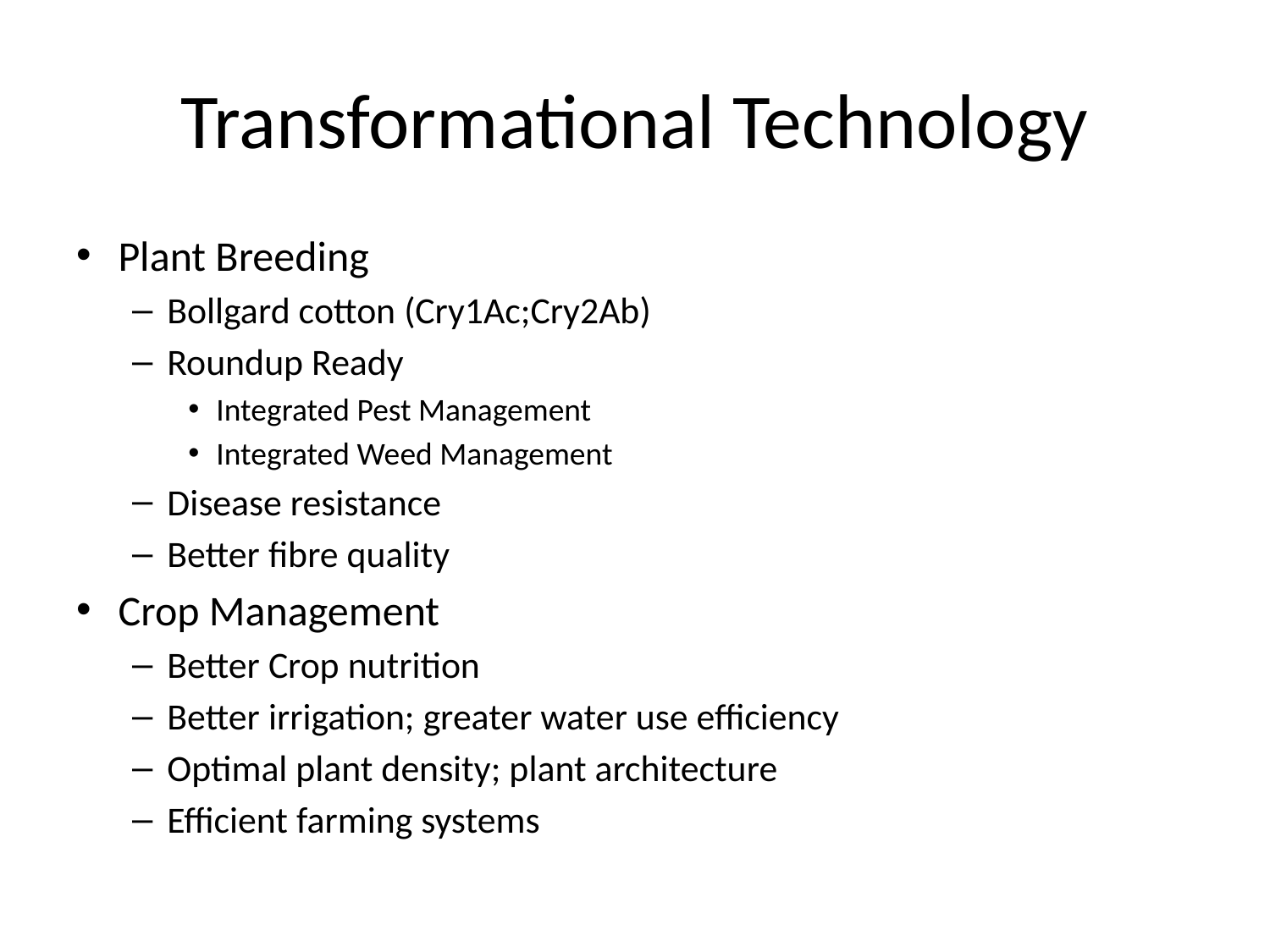

# Transformational Technology
Plant Breeding
Bollgard cotton (Cry1Ac;Cry2Ab)
Roundup Ready
Integrated Pest Management
Integrated Weed Management
Disease resistance
Better fibre quality
Crop Management
Better Crop nutrition
Better irrigation; greater water use efficiency
Optimal plant density; plant architecture
Efficient farming systems